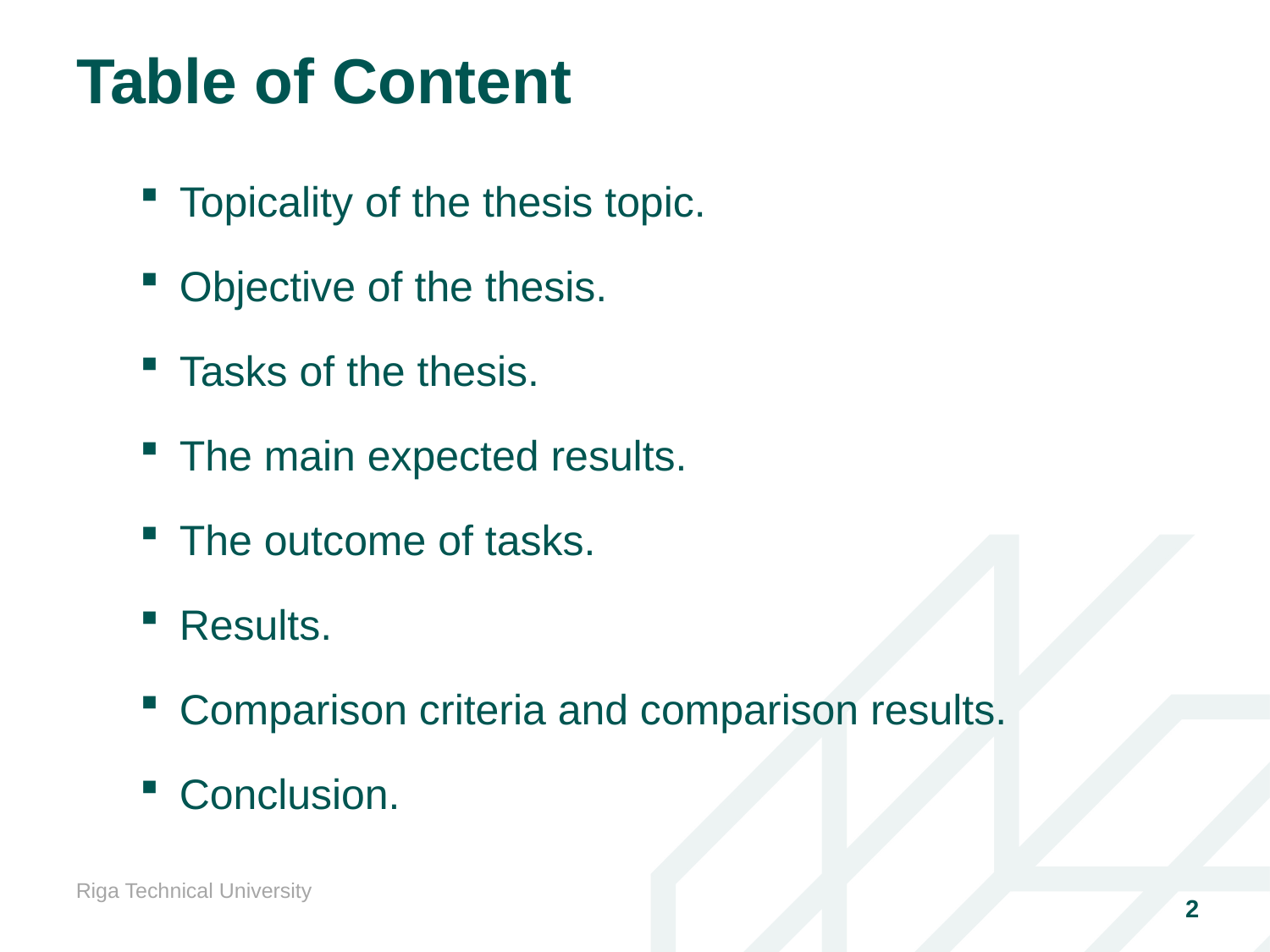

# Table of Content
Topicality of the thesis topic.
Objective of the thesis.
Tasks of the thesis.
The main expected results.
The outcome of tasks.
Results.
Comparison criteria and comparison results.
Conclusion.

Riga Technical University
2